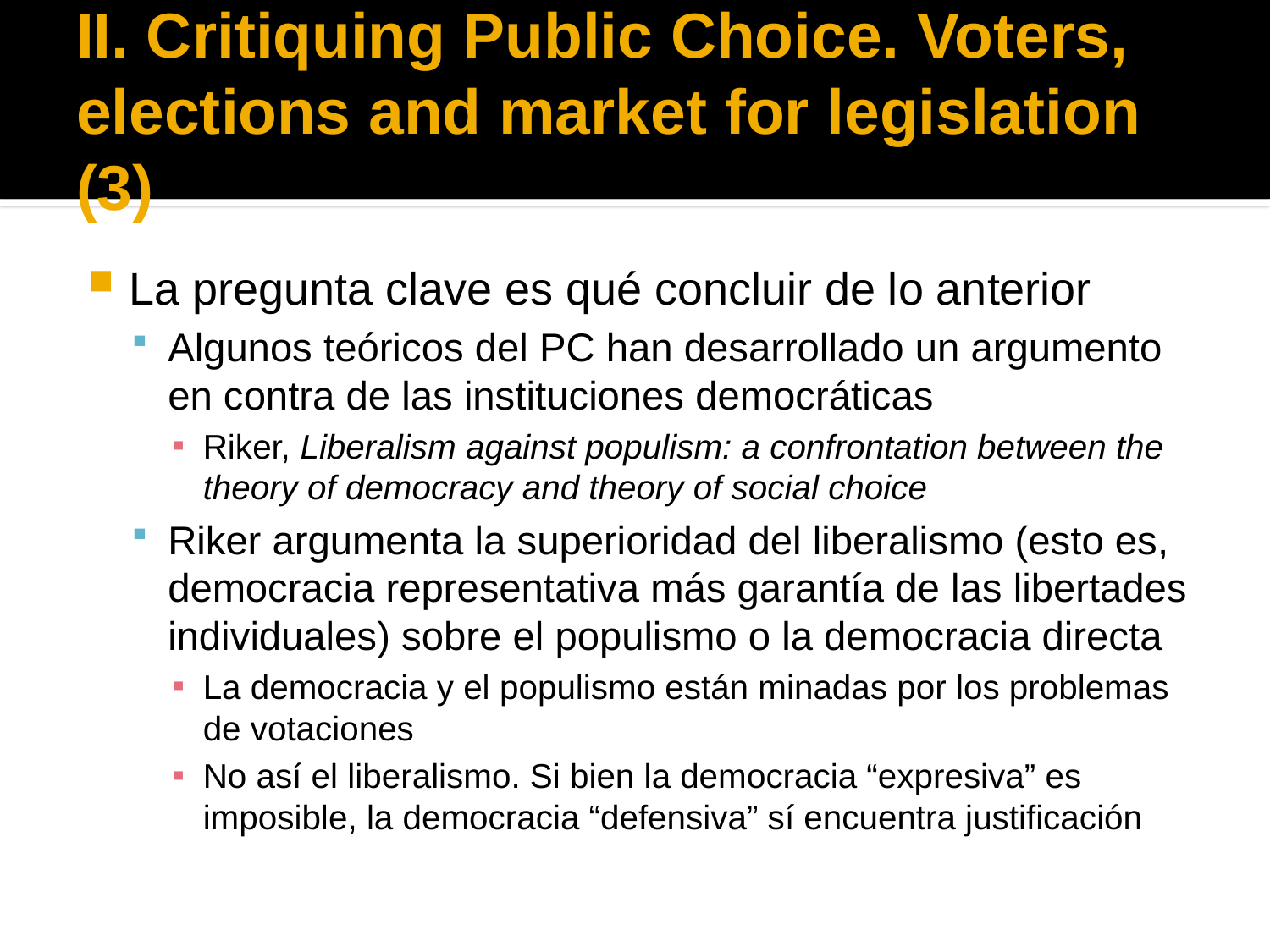

# II. Critiquing Public Choice. Voters, elections and market for legislation (3)
La pregunta clave es qué concluir de lo anterior
Algunos teóricos del PC han desarrollado un argumento en contra de las instituciones democráticas
Riker, Liberalism against populism: a confrontation between the theory of democracy and theory of social choice
Riker argumenta la superioridad del liberalismo (esto es, democracia representativa más garantía de las libertades individuales) sobre el populismo o la democracia directa
La democracia y el populismo están minadas por los problemas de votaciones
No así el liberalismo. Si bien la democracia “expresiva” es imposible, la democracia “defensiva” sí encuentra justificación